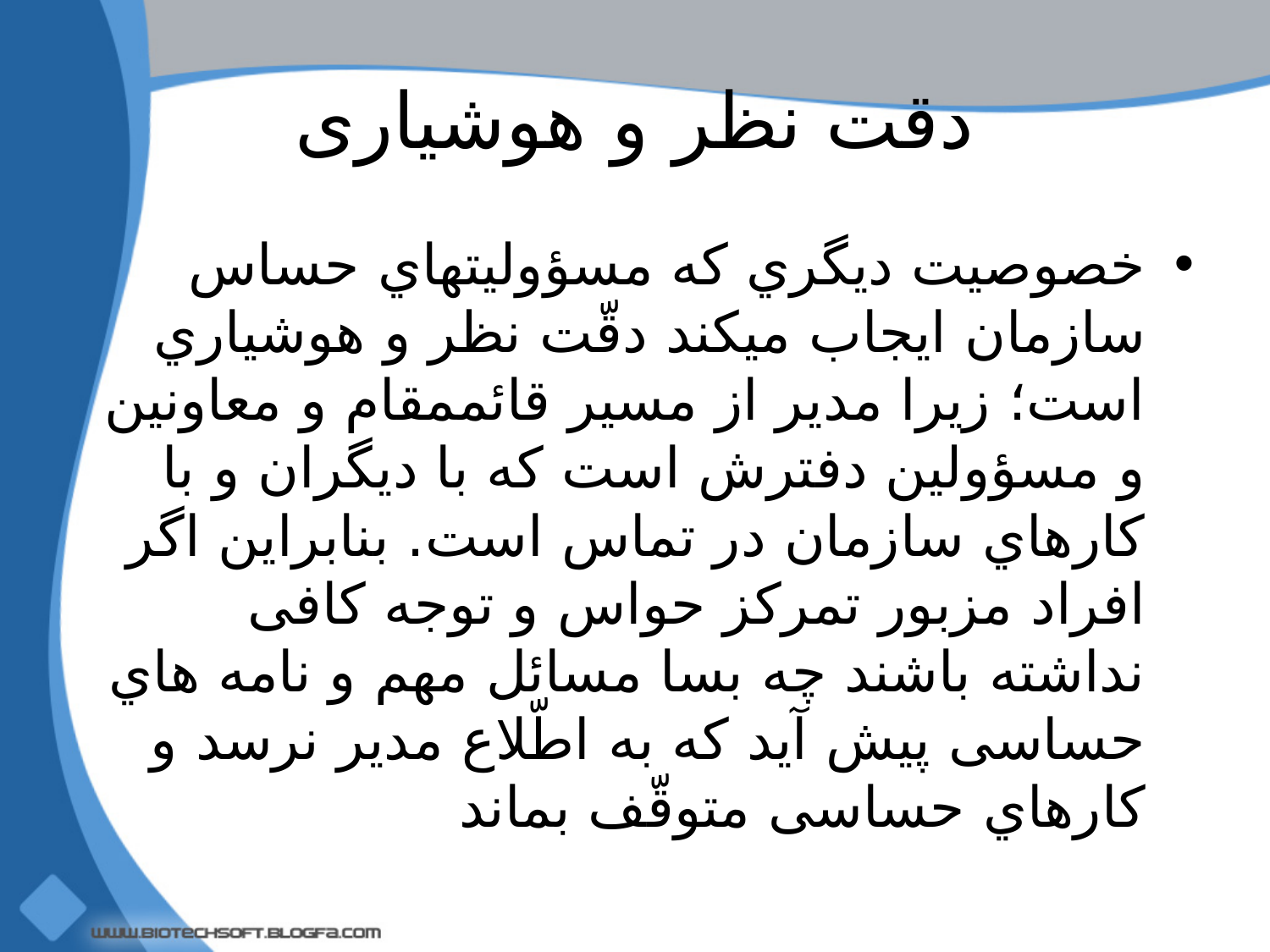

# دقت نظر و هوشیاری
خصوصیت دیگري که مسؤولیتهاي حساس سازمان ایجاب میکند دقّت نظر و هوشیاري است؛ زیرا مدیر از مسیر قائممقام و معاونین و مسؤولین دفترش است که با دیگران و با کارهاي سازمان در تماس است. بنابراین اگر افراد مزبور تمرکز حواس و توجه کافی نداشته باشند چه بسا مسائل مهم و نامه هاي حساسی پیش آید که به اطّلاع مدیر نرسد و کارهاي حساسی متوقّف بماند